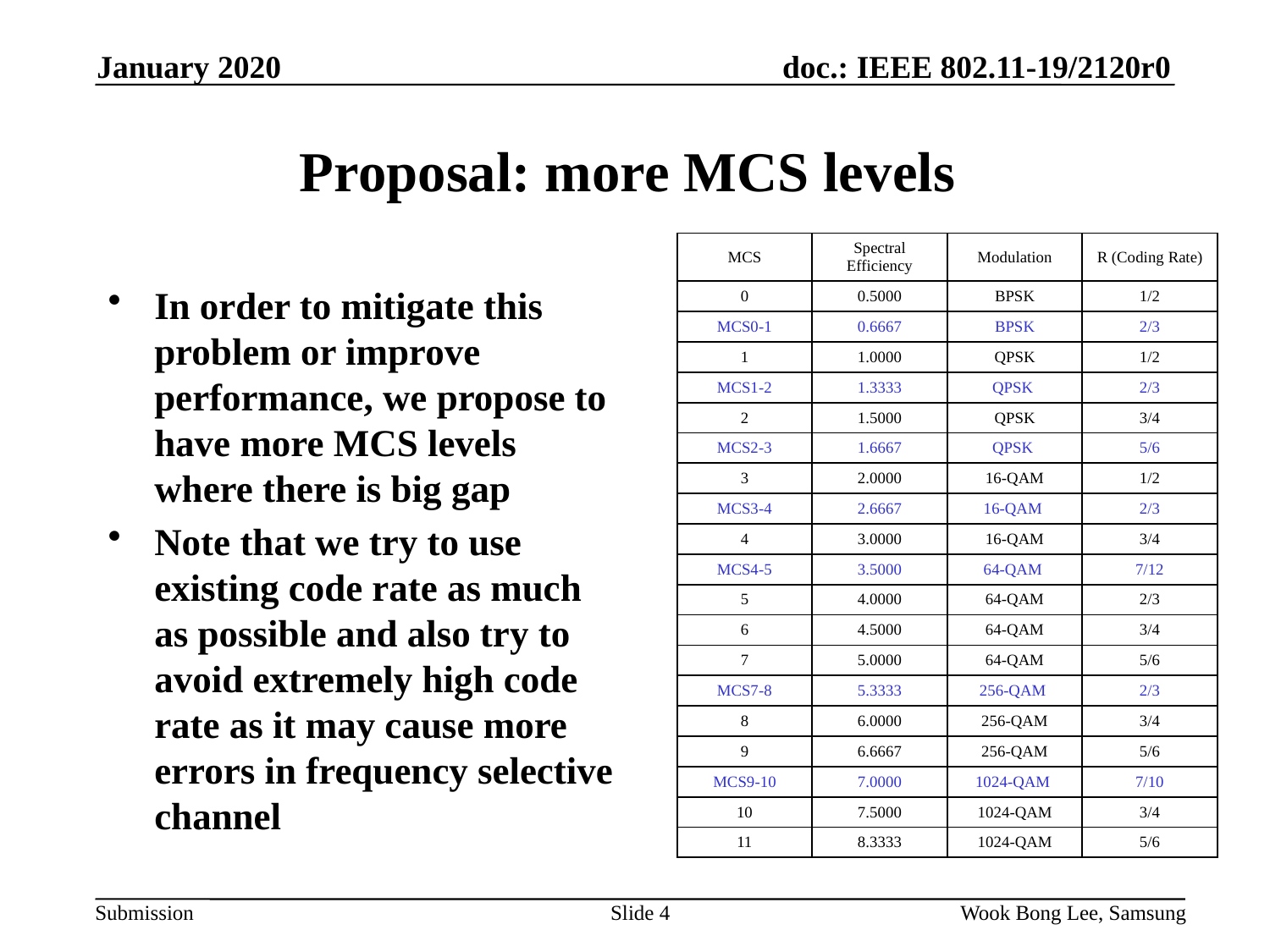

January 2020
# Proposal: more MCS levels
| MCS | Spectral Efficiency | Modulation | R (Coding Rate) |
| --- | --- | --- | --- |
| 0 | 0.5000 | BPSK | 1/2 |
| MCS0-1 | 0.6667 | BPSK | 2/3 |
| 1 | 1.0000 | QPSK | 1/2 |
| MCS1-2 | 1.3333 | QPSK | 2/3 |
| 2 | 1.5000 | QPSK | 3/4 |
| MCS2-3 | 1.6667 | QPSK | 5/6 |
| 3 | 2.0000 | 16-QAM | 1/2 |
| MCS3-4 | 2.6667 | 16-QAM | 2/3 |
| 4 | 3.0000 | 16-QAM | 3/4 |
| MCS4-5 | 3.5000 | 64-QAM | 7/12 |
| 5 | 4.0000 | 64-QAM | 2/3 |
| 6 | 4.5000 | 64-QAM | 3/4 |
| 7 | 5.0000 | 64-QAM | 5/6 |
| MCS7-8 | 5.3333 | 256-QAM | 2/3 |
| 8 | 6.0000 | 256-QAM | 3/4 |
| 9 | 6.6667 | 256-QAM | 5/6 |
| MCS9-10 | 7.0000 | 1024-QAM | 7/10 |
| 10 | 7.5000 | 1024-QAM | 3/4 |
| 11 | 8.3333 | 1024-QAM | 5/6 |
In order to mitigate this problem or improve performance, we propose to have more MCS levels where there is big gap
Note that we try to use existing code rate as much as possible and also try to avoid extremely high code rate as it may cause more errors in frequency selective channel
Slide 4
Wook Bong Lee, Samsung